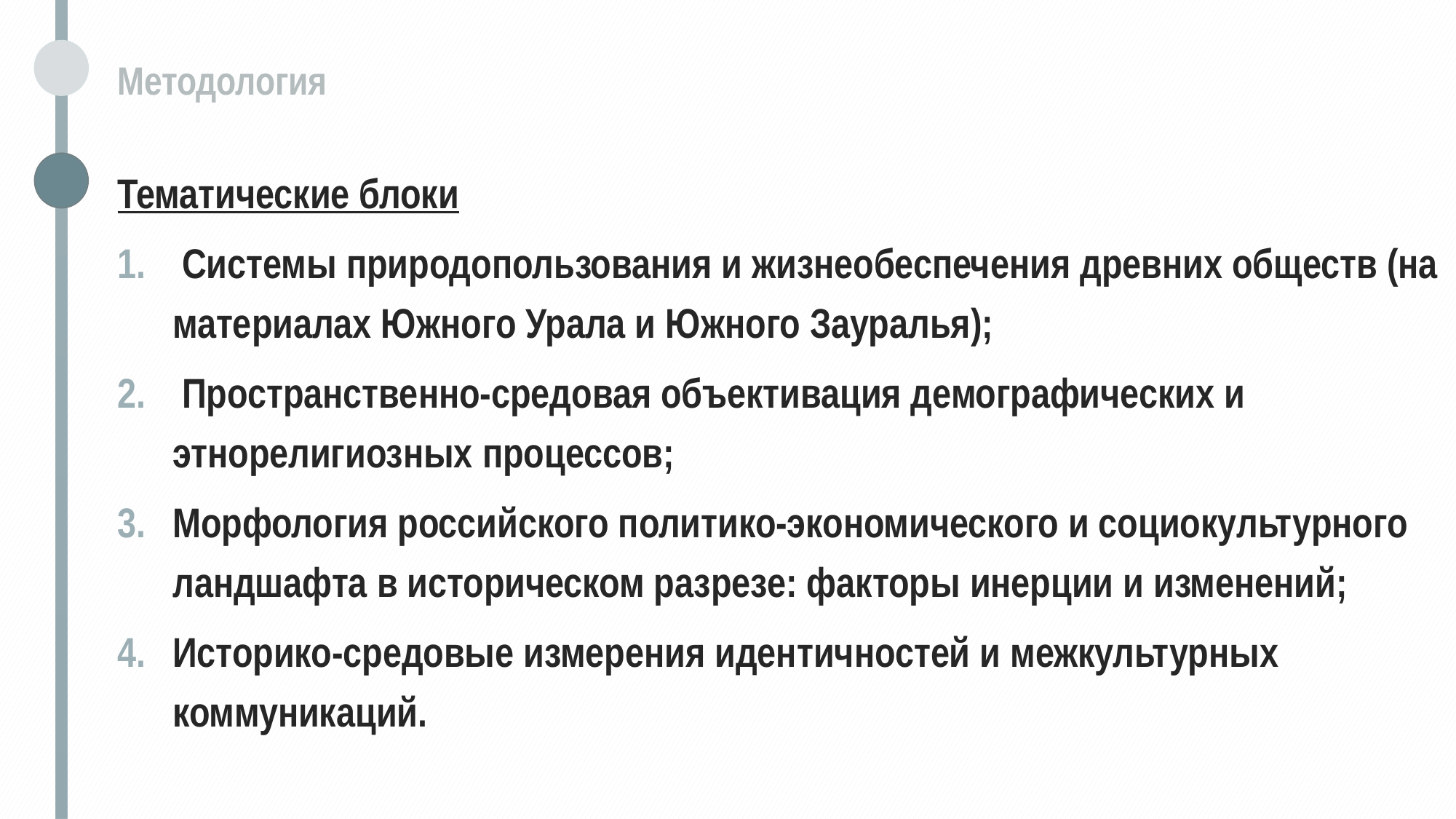

Методология

Тематические блоки
 Системы природопользования и жизнеобеспечения древних обществ (на материалах Южного Урала и Южного Зауралья);
 Пространственно-средовая объективация демографических и этнорелигиозных процессов;
Морфология российского политико-экономического и социокультурного ландшафта в историческом разрезе: факторы инерции и изменений;
Историко-средовые измерения идентичностей и межкультурных коммуникаций.